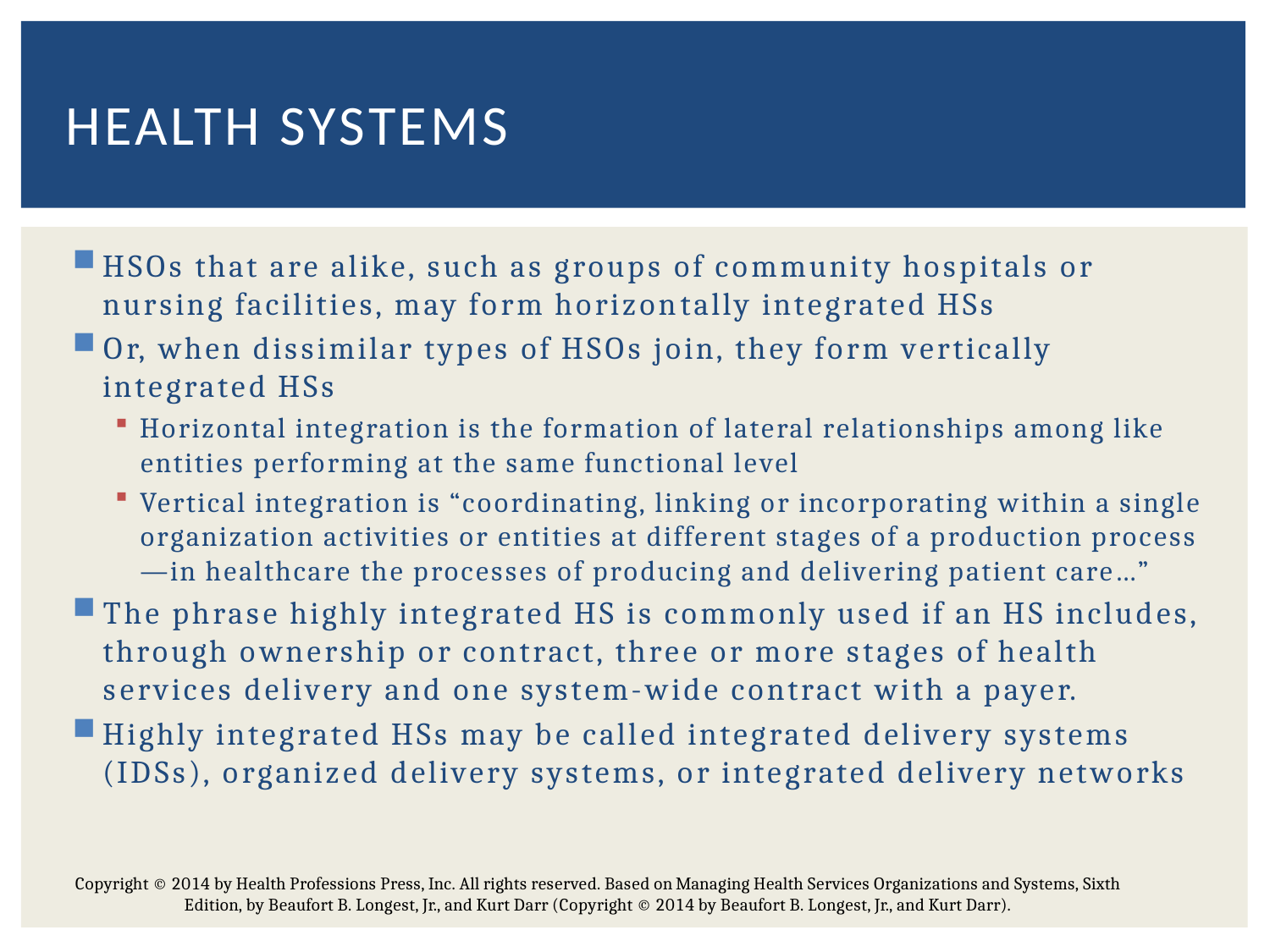

# Health systems
HSOs that are alike, such as groups of community hospitals or nursing facilities, may form horizon­tally integrated HSs
Or, when dissimilar types of HSOs join, they form vertically integrated HSs
Horizontal integration is the formation of lateral relationships among like entities performing at the same functional level
Vertical integration is “coordinating, linking or incorporating within a single organization activities or entities at different stages of a production process—in healthcare the processes of producing and delivering patient care…”
The phrase highly integrated HS is commonly used if an HS includes, through ownership or contract, three or more stages of health services delivery and one system-wide contract with a payer.
Highly integrated HSs may be called integrated delivery systems (IDSs), organized delivery systems, or integrated delivery networks
Copyright © 2014 by Health Professions Press, Inc. All rights reserved. Based on Managing Health Services Organizations and Systems, Sixth Edition, by Beaufort B. Longest, Jr., and Kurt Darr (Copyright © 2014 by Beaufort B. Longest, Jr., and Kurt Darr).